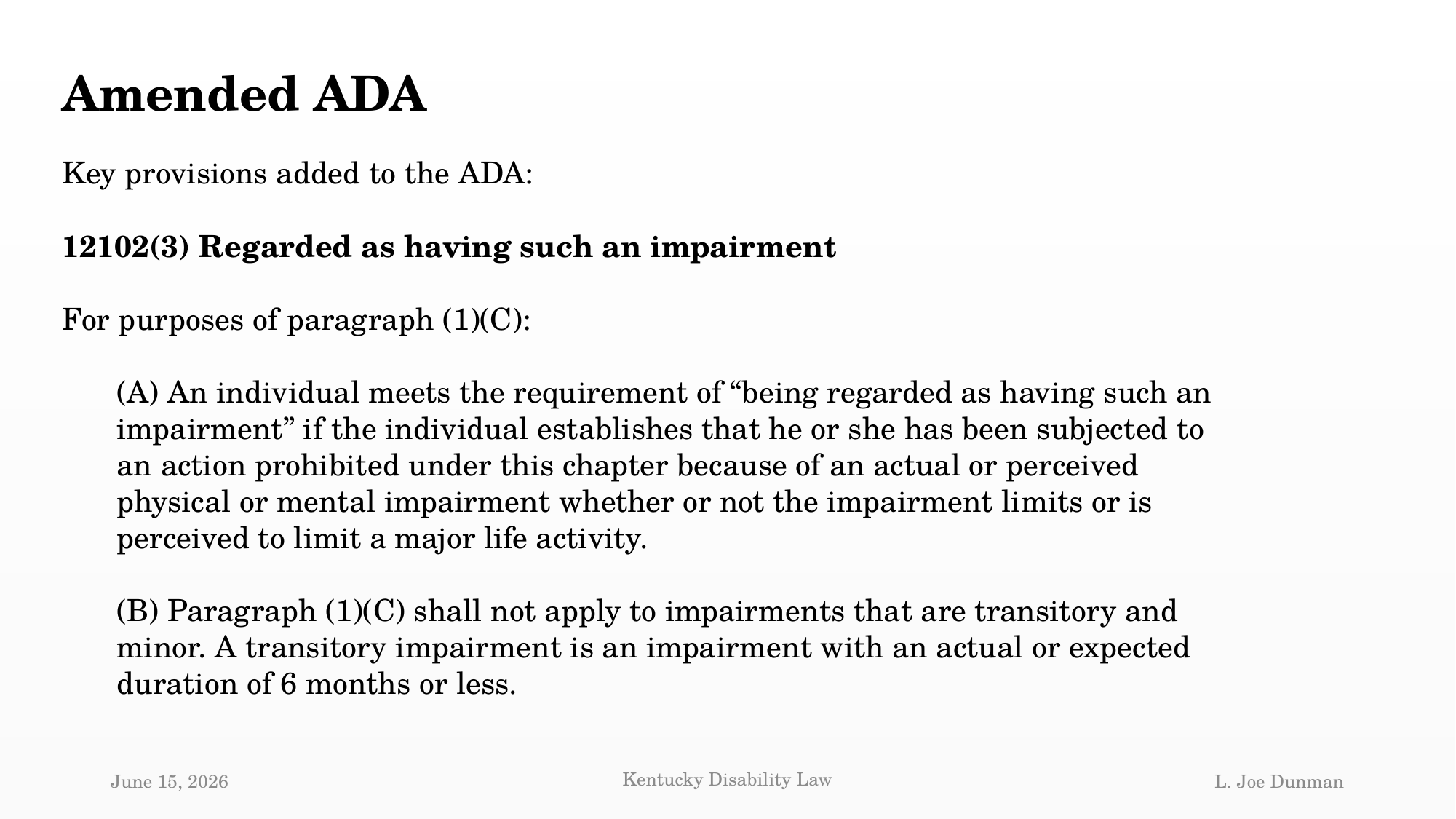

Amended ADA

Key provisions added to the ADA:

12102(3) Regarded as having such an impairment

For purposes of paragraph (1)(C):

(A) An individual meets the requirement of “being regarded as having such an impairment” if the individual establishes that he or she has been subjected to an action prohibited under this chapter because of an actual or perceived physical or mental impairment whether or not the impairment limits or is perceived to limit a major life activity.

(B) Paragraph (1)(C) shall not apply to impairments that are transitory and minor. A transitory impairment is an impairment with an actual or expected duration of 6 months or less.

June 15, 2026
Kentucky Disability Law
L. Joe Dunman